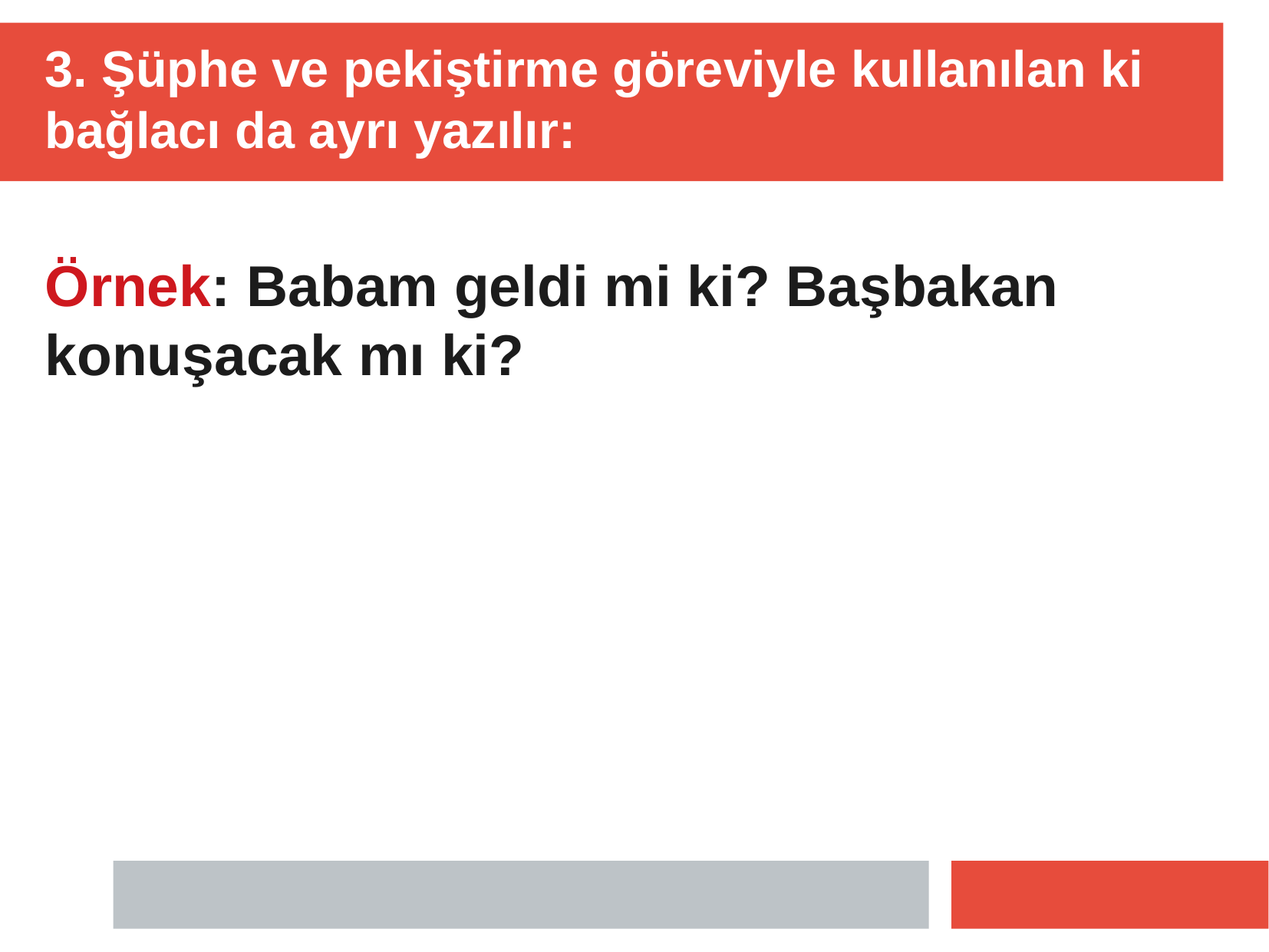

3. Şüphe ve pekiştirme göreviyle kullanılan ki bağlacı da ayrı yazılır:
Örnek: Babam geldi mi ki? Başbakan konuşacak mı ki?